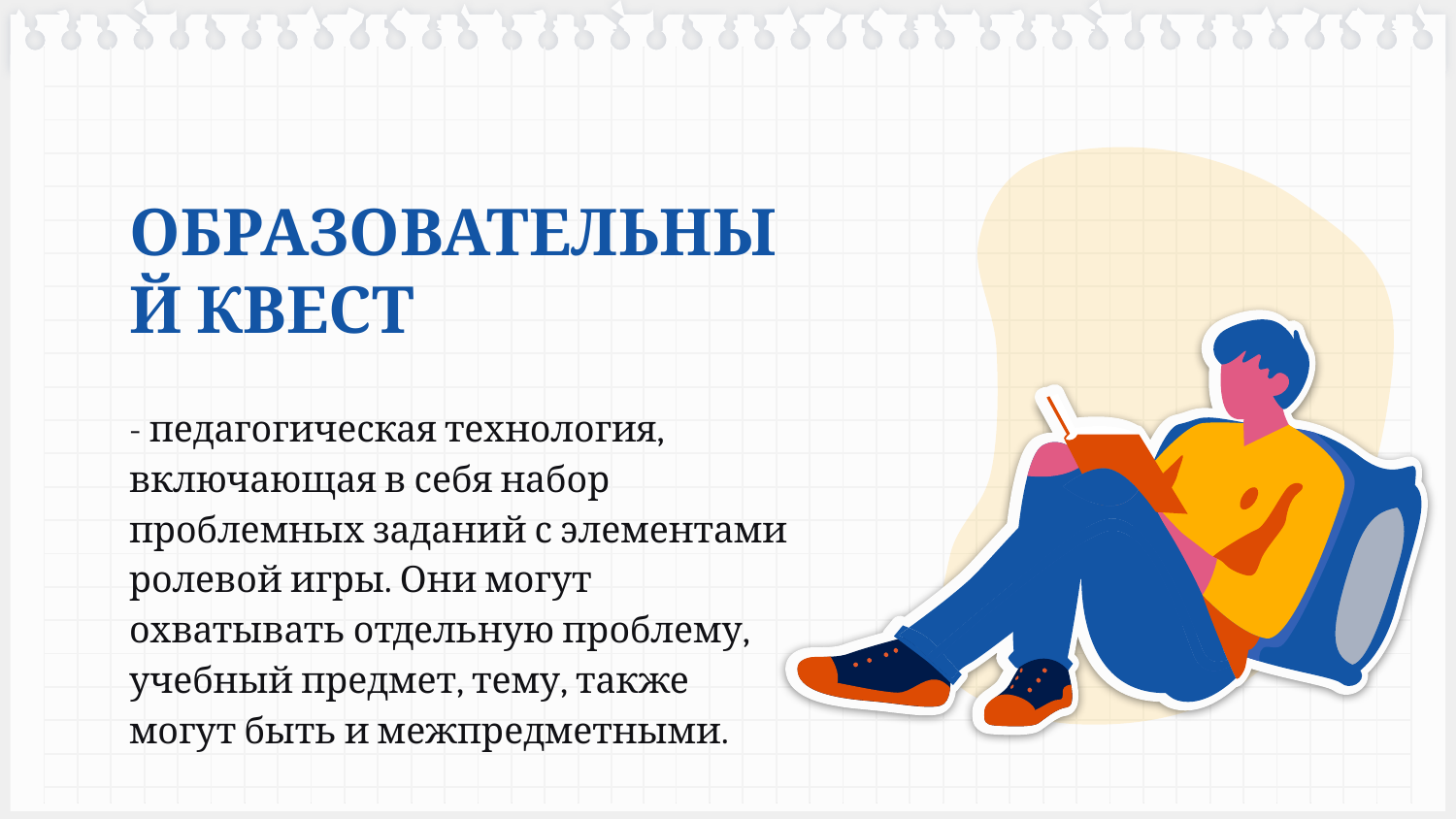

# ОБРАЗОВАТЕЛЬНЫЙ КВЕСТ

- педагогическая технология, включающая в себя набор проблемных заданий с элементами ролевой игры. Они могут охватывать отдельную проблему, учебный предмет, тему, также могут быть и межпредметными.